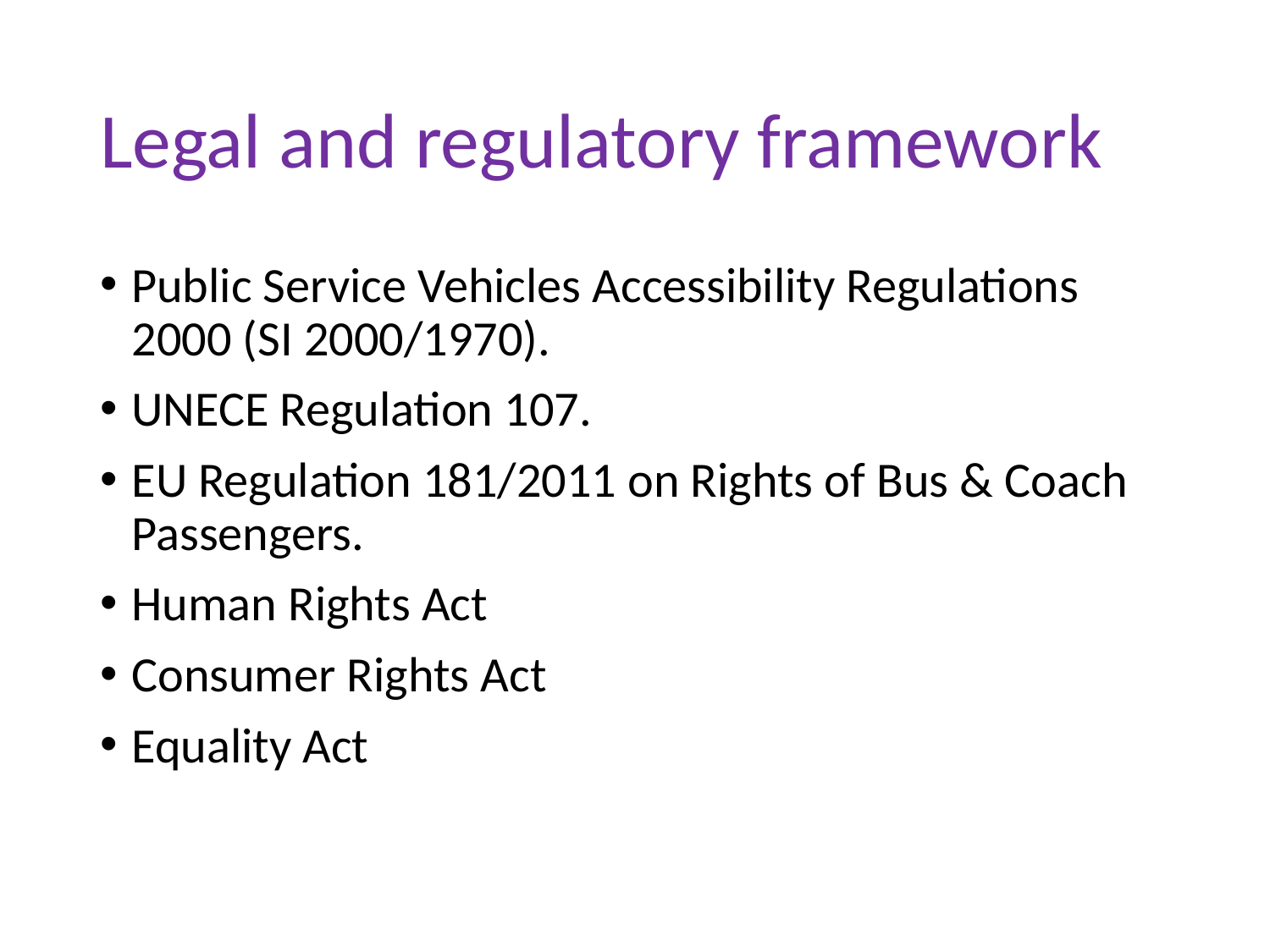

# Legal and regulatory framework
Public Service Vehicles Accessibility Regulations 2000 (SI 2000/1970).
UNECE Regulation 107.
EU Regulation 181/2011 on Rights of Bus & Coach Passengers.
Human Rights Act
Consumer Rights Act
Equality Act